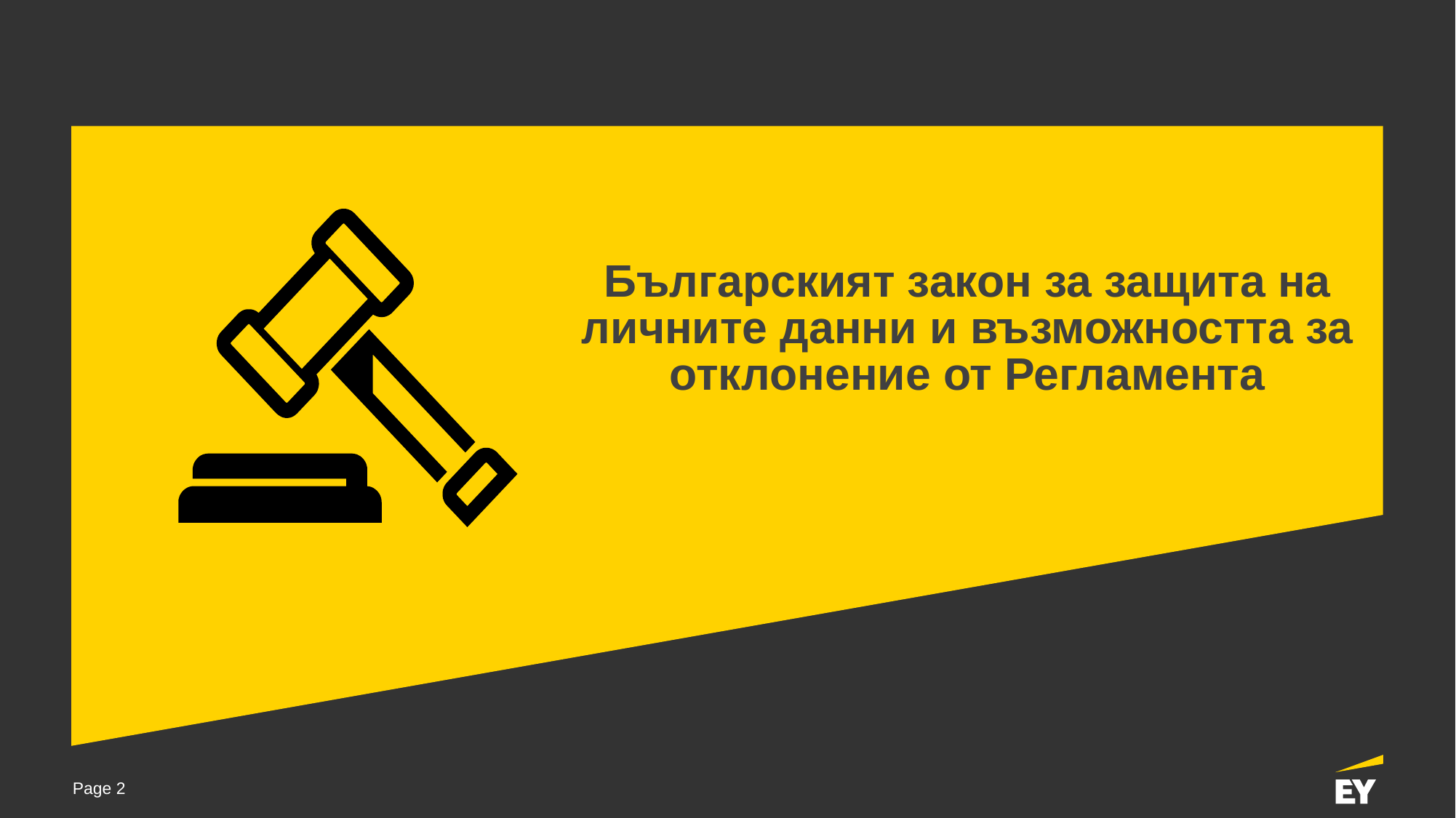

# Българският закон за защита на личните данни и възможността за отклонение от Регламента